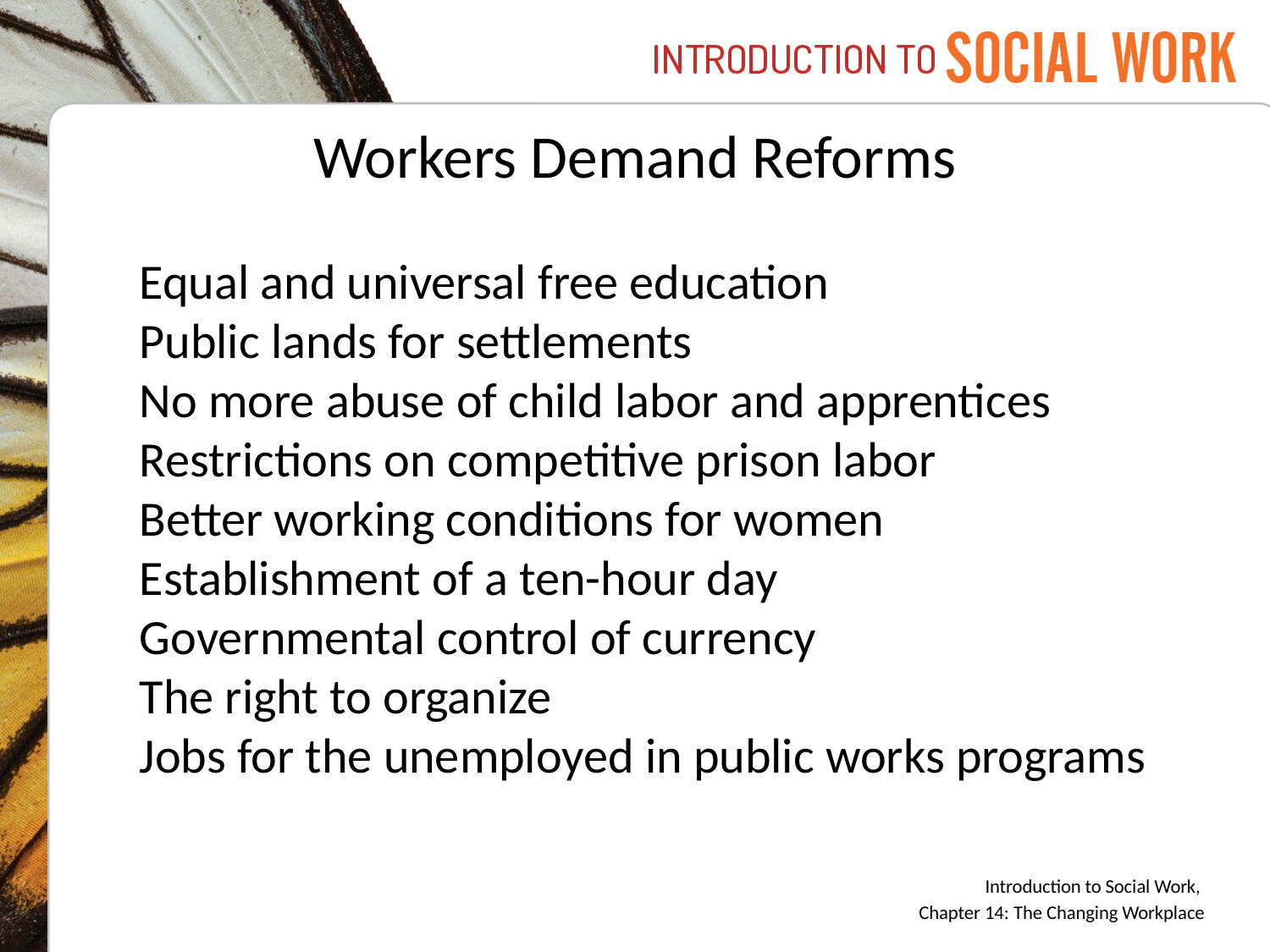

# Workers Demand Reforms

Equal and universal free education
Public lands for settlements
No more abuse of child labor and apprentices
Restrictions on competitive prison labor
Better working conditions for women
Establishment of a ten-hour day
Governmental control of currency
The right to organize
Jobs for the unemployed in public works programs
Introduction to Social Work,
Chapter 14: The Changing Workplace